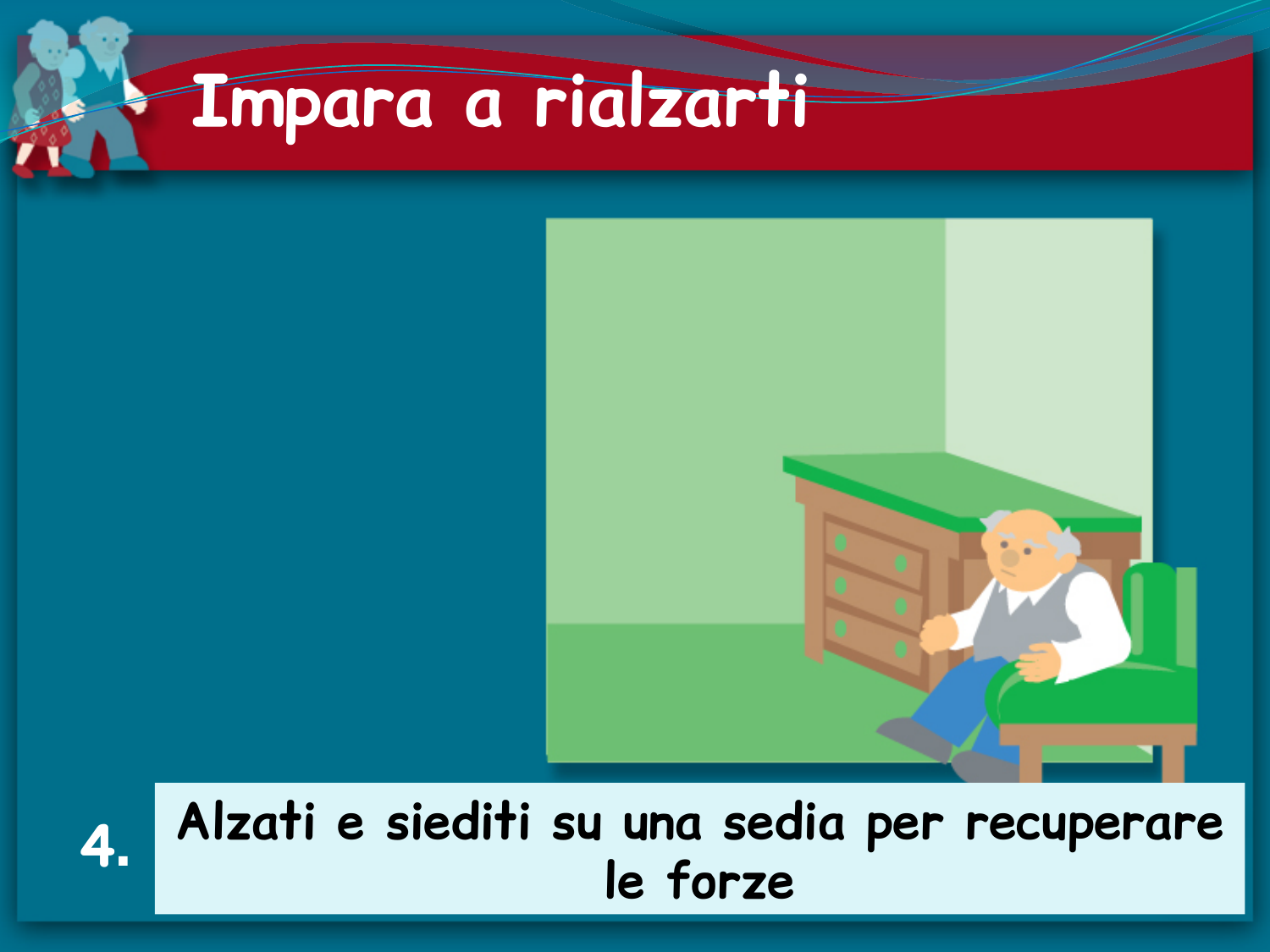

Impara a rialzarti
Alzati e siediti su una sedia per recuperare le forze
4.